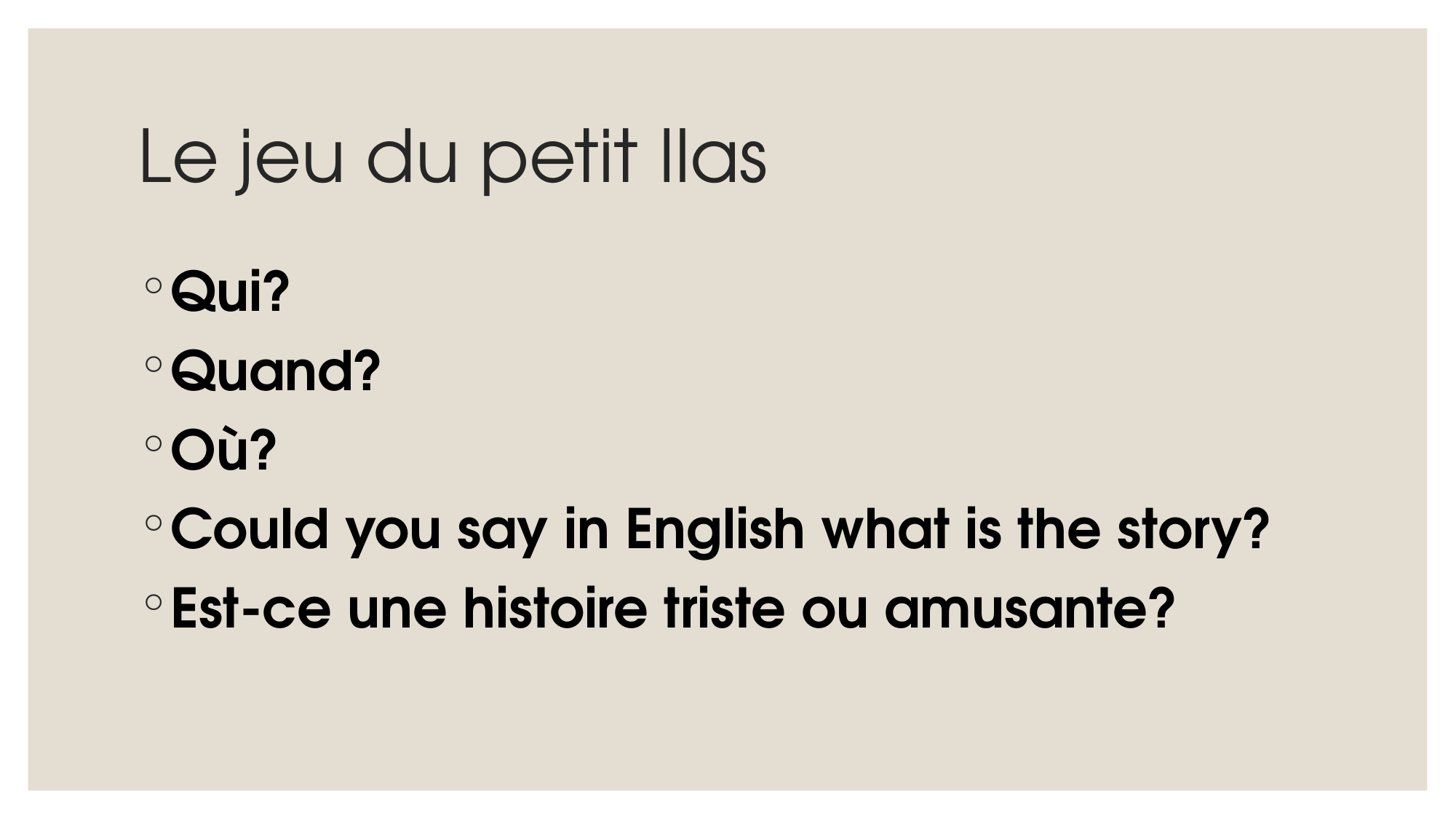

# Le jeu du petit Ilas
Qui?
Quand?
Où?
Could you say in English what is the story?
Est-ce une histoire triste ou amusante?